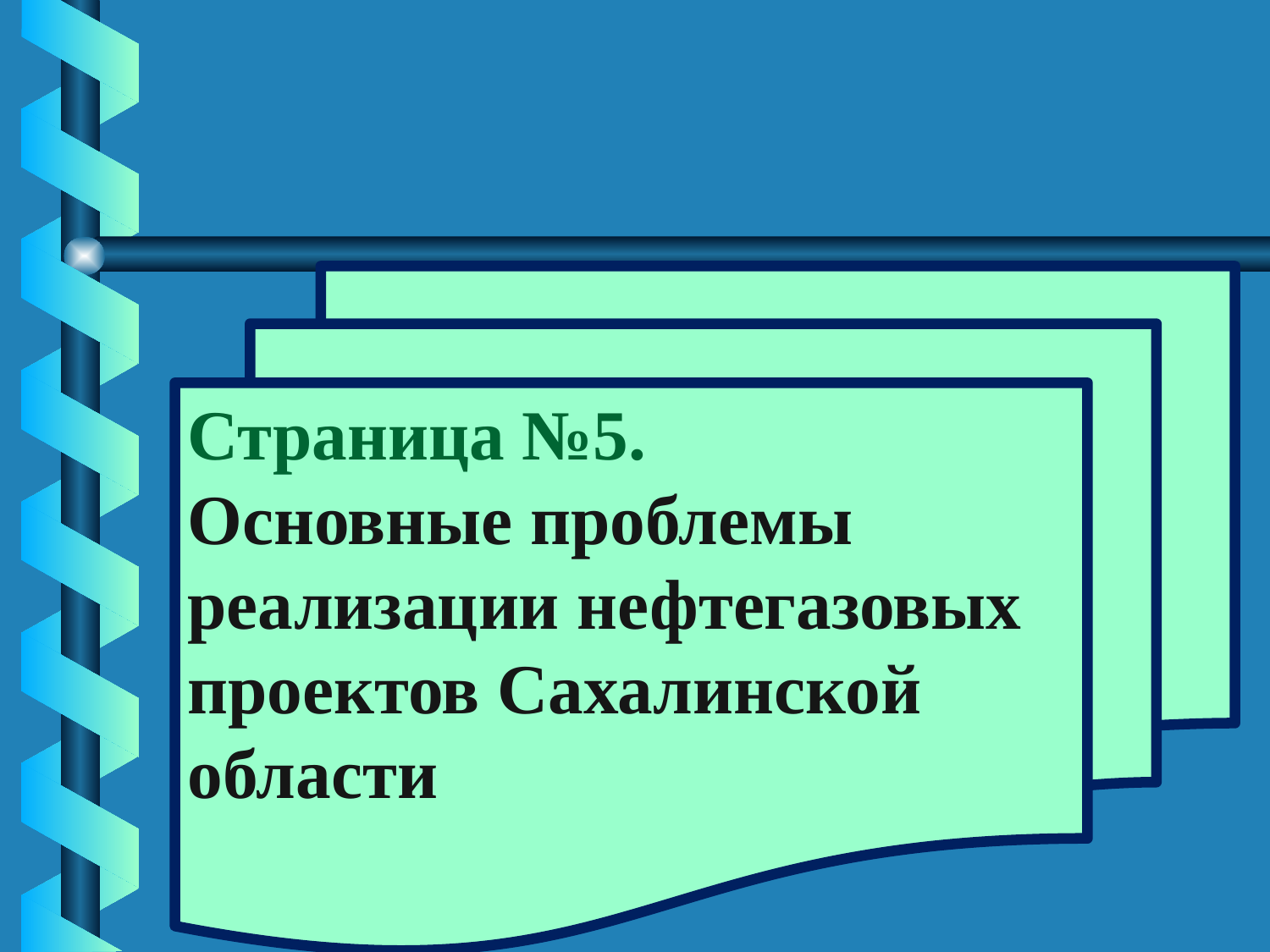

Страница №5.
Основные проблемы реализации нефтегазовых проектов Сахалинской области